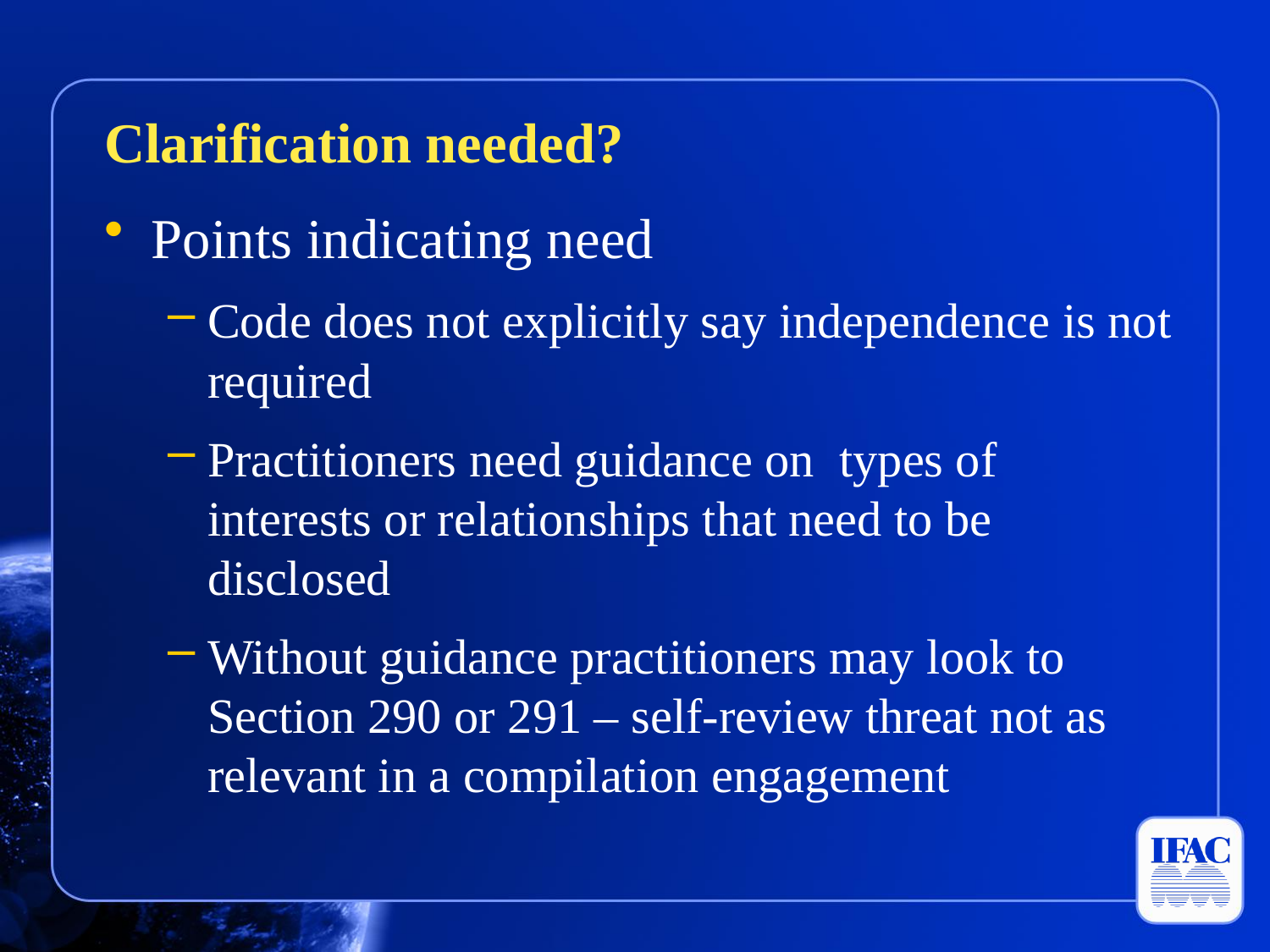

Clarification needed?
Points indicating need
Code does not explicitly say independence is not required
Practitioners need guidance on  types of  interests or relationships that need to be disclosed
Without guidance practitioners may look to Section 290 or 291 – self-review threat not as relevant in a compilation engagement